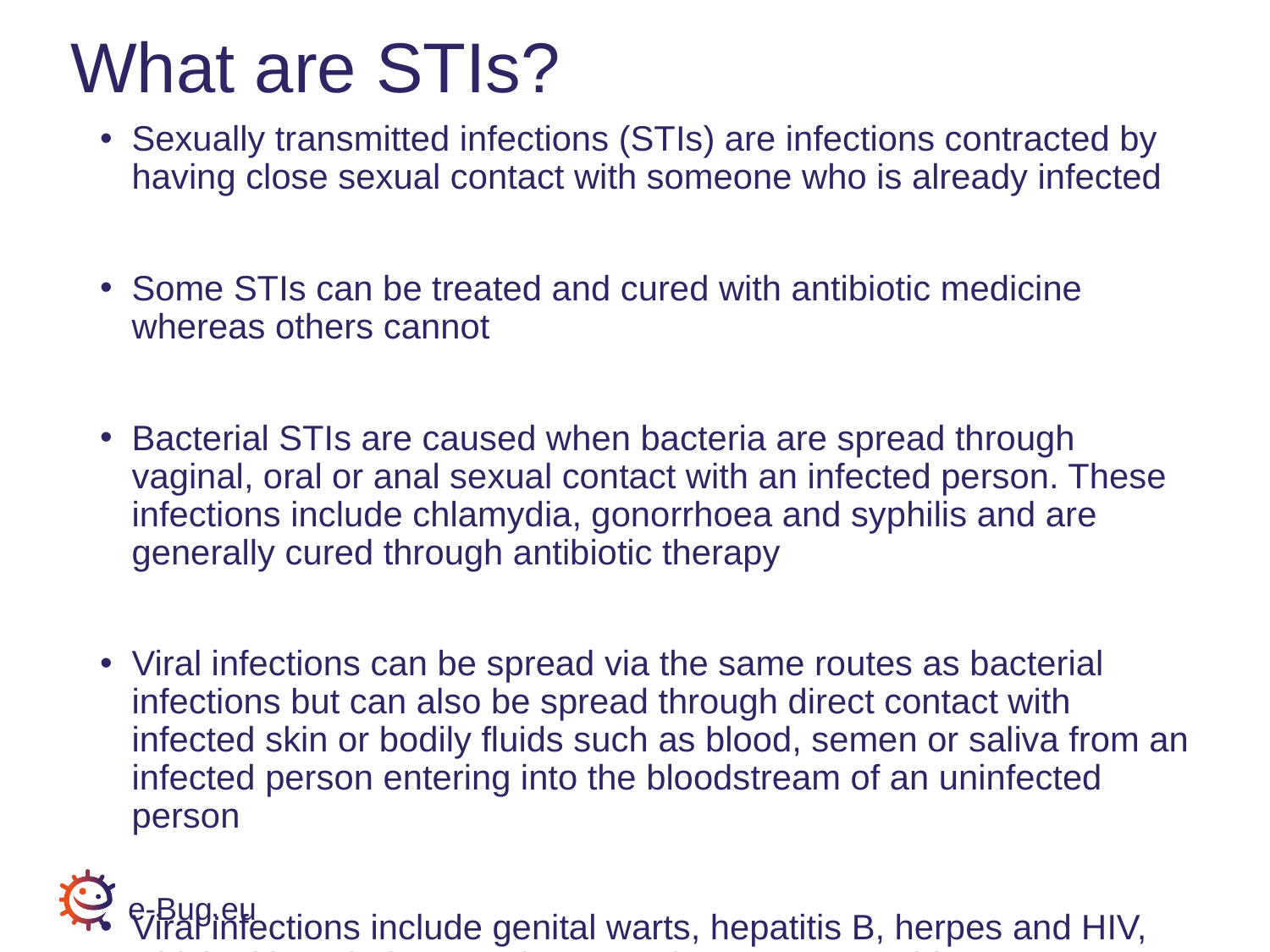

# What are STIs?
Sexually transmitted infections (STIs) are infections contracted by having close sexual contact with someone who is already infected

Some STIs can be treated and cured with antibiotic medicine whereas others cannot

Bacterial STIs are caused when bacteria are spread through vaginal, oral or anal sexual contact with an infected person. These infections include chlamydia, gonorrhoea and syphilis and are generally cured through antibiotic therapy

Viral infections can be spread via the same routes as bacterial infections but can also be spread through direct contact with infected skin or bodily fluids such as blood, semen or saliva from an infected person entering into the bloodstream of an uninfected person

Viral infections include genital warts, hepatitis B, herpes and HIV, which although they can be treated, are NOT curable.
e-Bug.eu